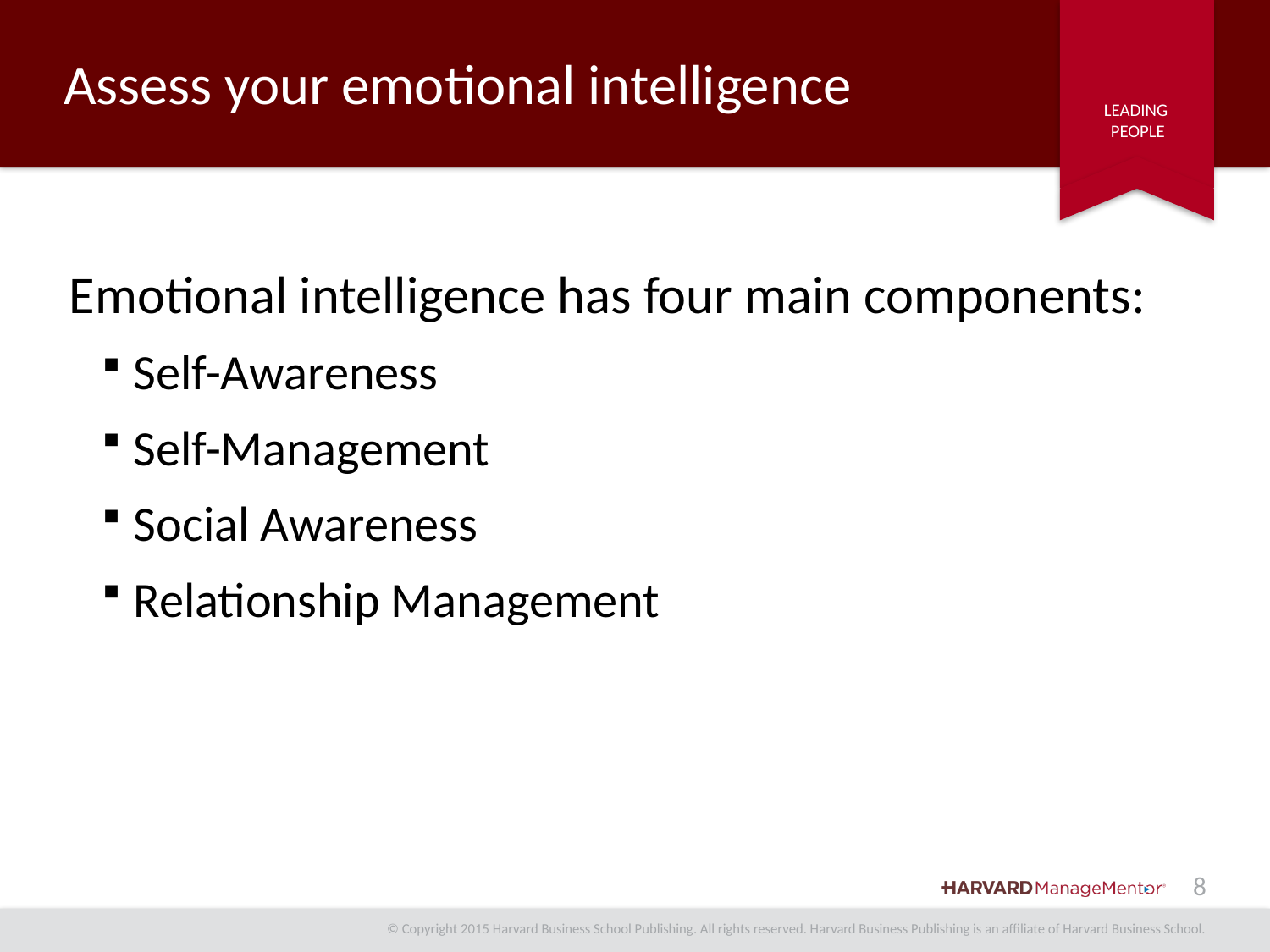

# Assess your emotional intelligence
Emotional intelligence has four main components:
Self-Awareness
Self-Management
Social Awareness
Relationship Management